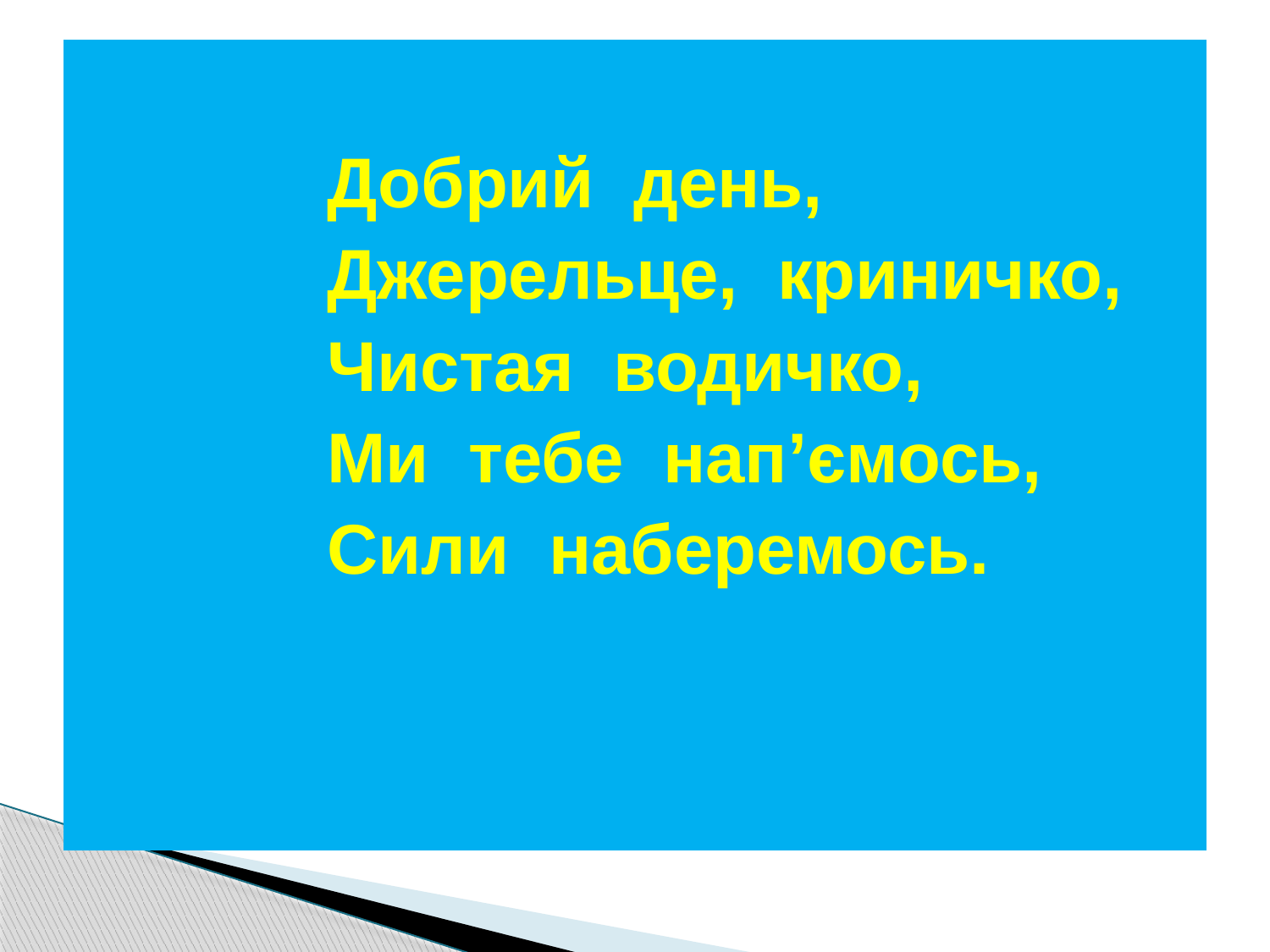

#

            Добрий  день,
            Джерельце,  криничко,
            Чистая  водичко,
            Ми  тебе  нап’ємось,
            Сили  наберемось.